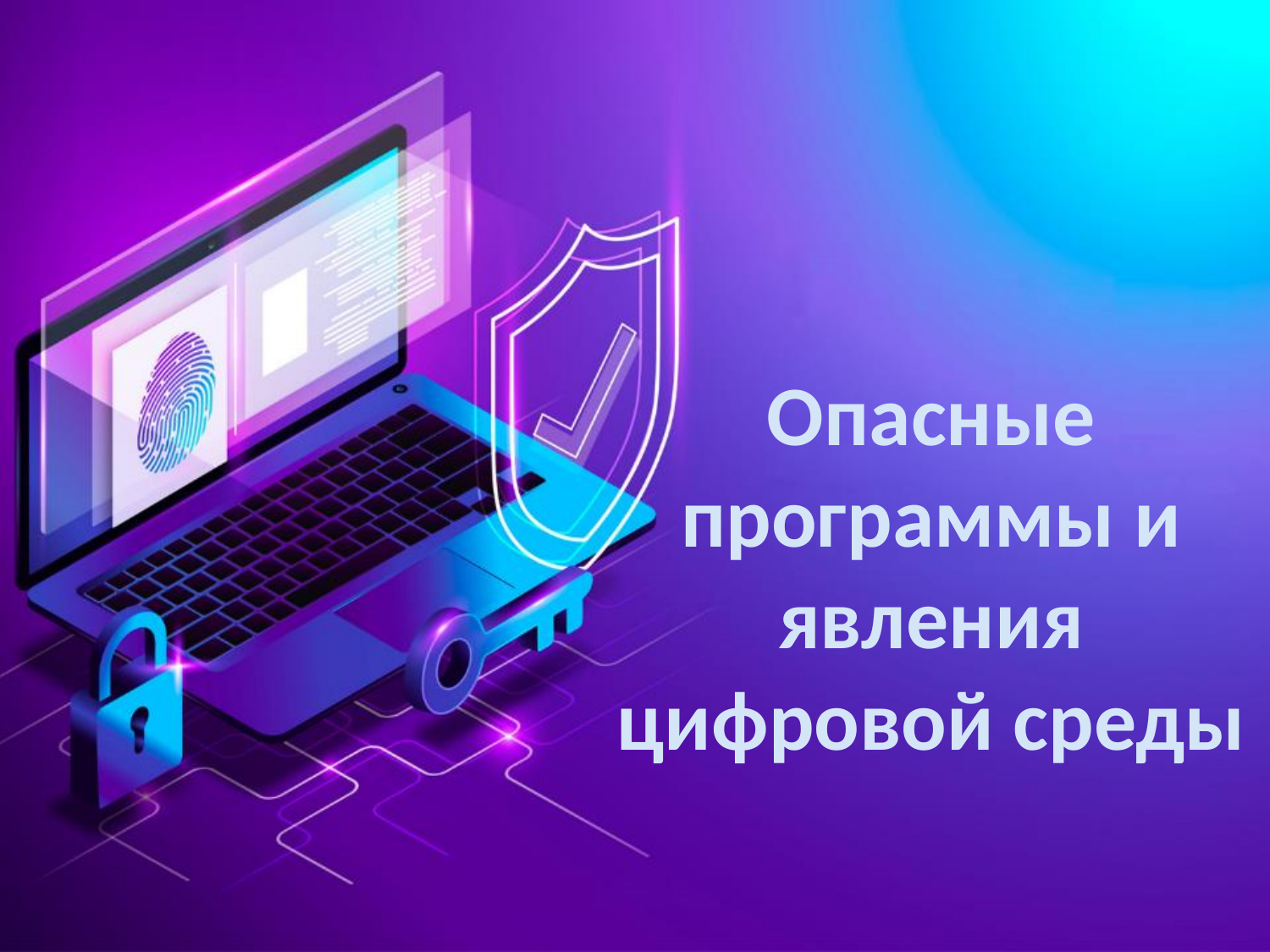

# Опасные программы и явления цифровой среды